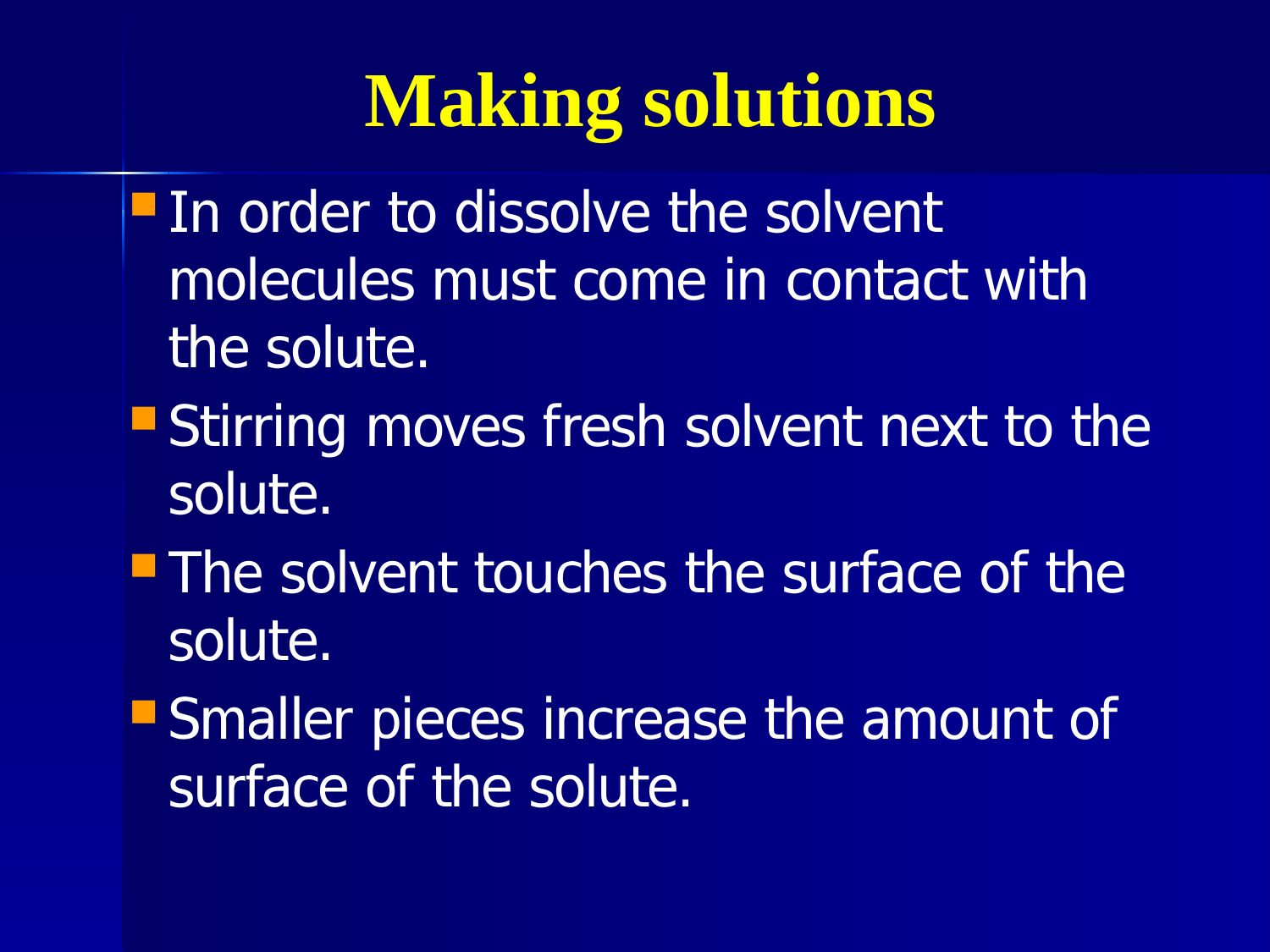

# Making solutions
In order to dissolve the solvent molecules must come in contact with the solute.
Stirring moves fresh solvent next to the solute.
The solvent touches the surface of the solute.
Smaller pieces increase the amount of surface of the solute.